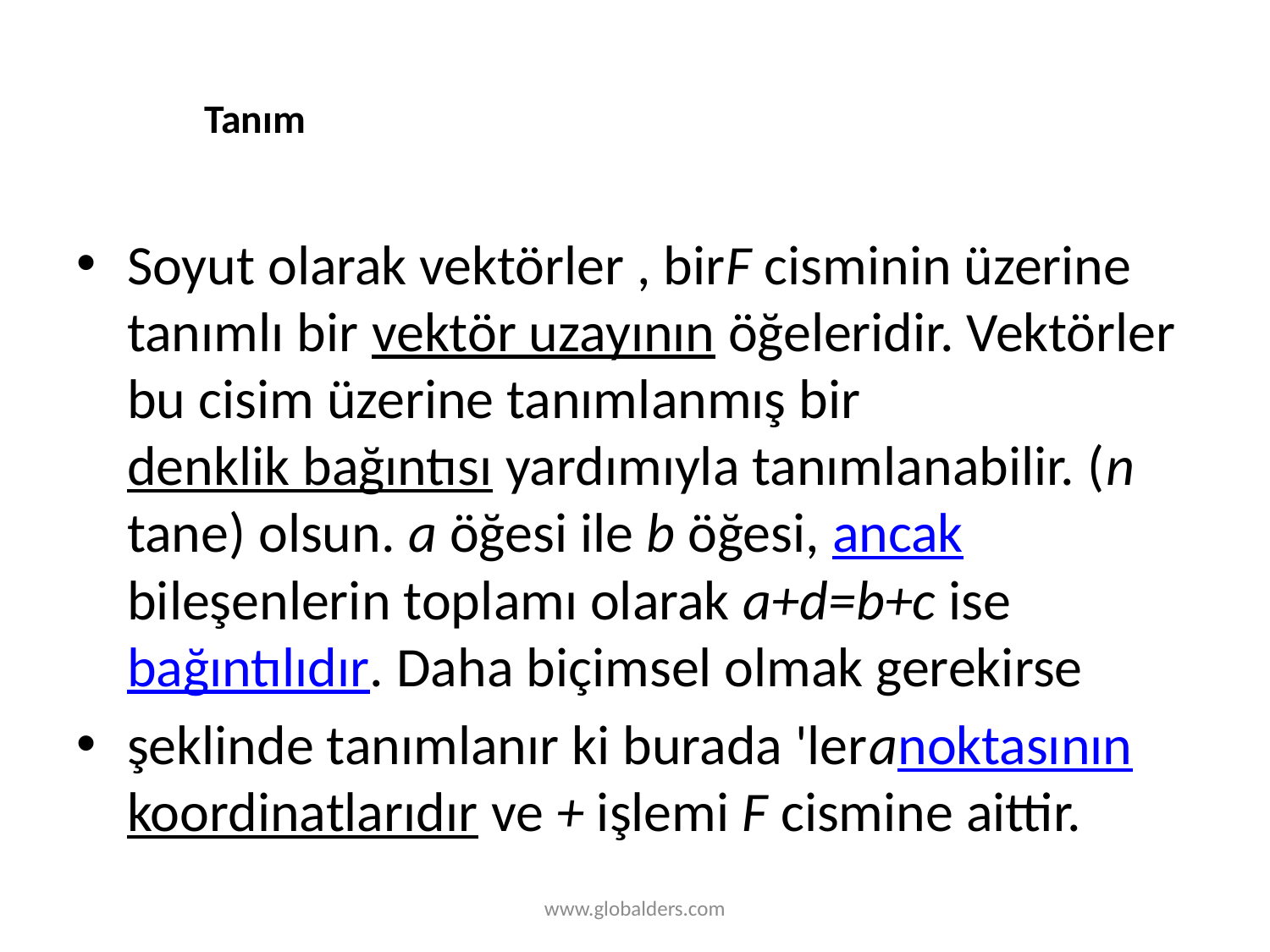

# Tanım
Soyut olarak vektörler , birF cisminin üzerine tanımlı bir vektör uzayının öğeleridir. Vektörler bu cisim üzerine tanımlanmış bir denklik bağıntısı yardımıyla tanımlanabilir. (n tane) olsun. a öğesi ile b öğesi, ancak bileşenlerin toplamı olarak a+d=b+c ise bağıntılıdır. Daha biçimsel olmak gerekirse
şeklinde tanımlanır ki burada 'leranoktasınınkoordinatlarıdır ve + işlemi F cismine aittir.
www.globalders.com